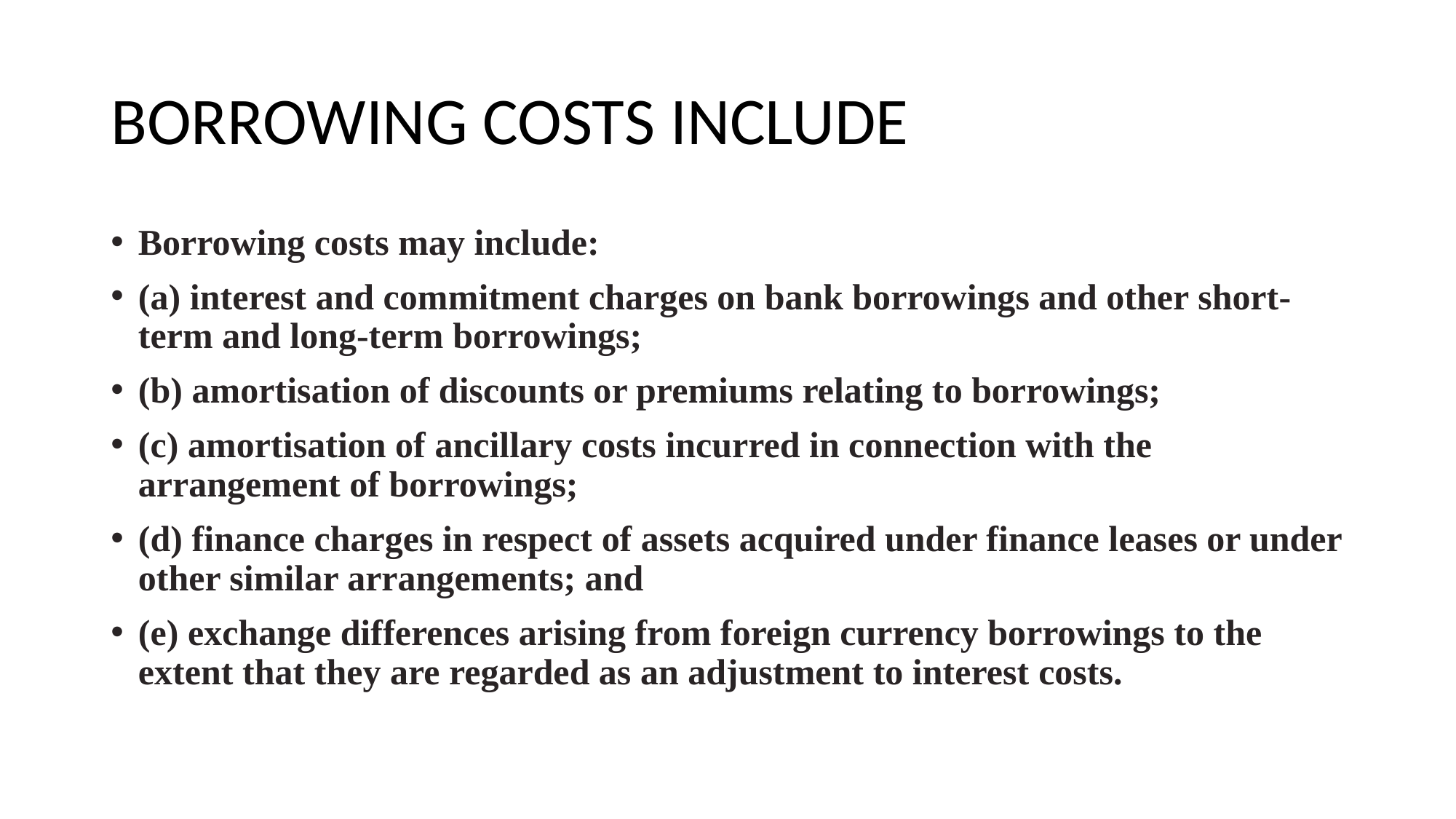

# BORROWING COSTS INCLUDE
Borrowing costs may include:
(a) interest and commitment charges on bank borrowings and other short-term and long-term borrowings;
(b) amortisation of discounts or premiums relating to borrowings;
(c) amortisation of ancillary costs incurred in connection with the arrangement of borrowings;
(d) finance charges in respect of assets acquired under finance leases or under other similar arrangements; and
(e) exchange differences arising from foreign currency borrowings to the extent that they are regarded as an adjustment to interest costs.